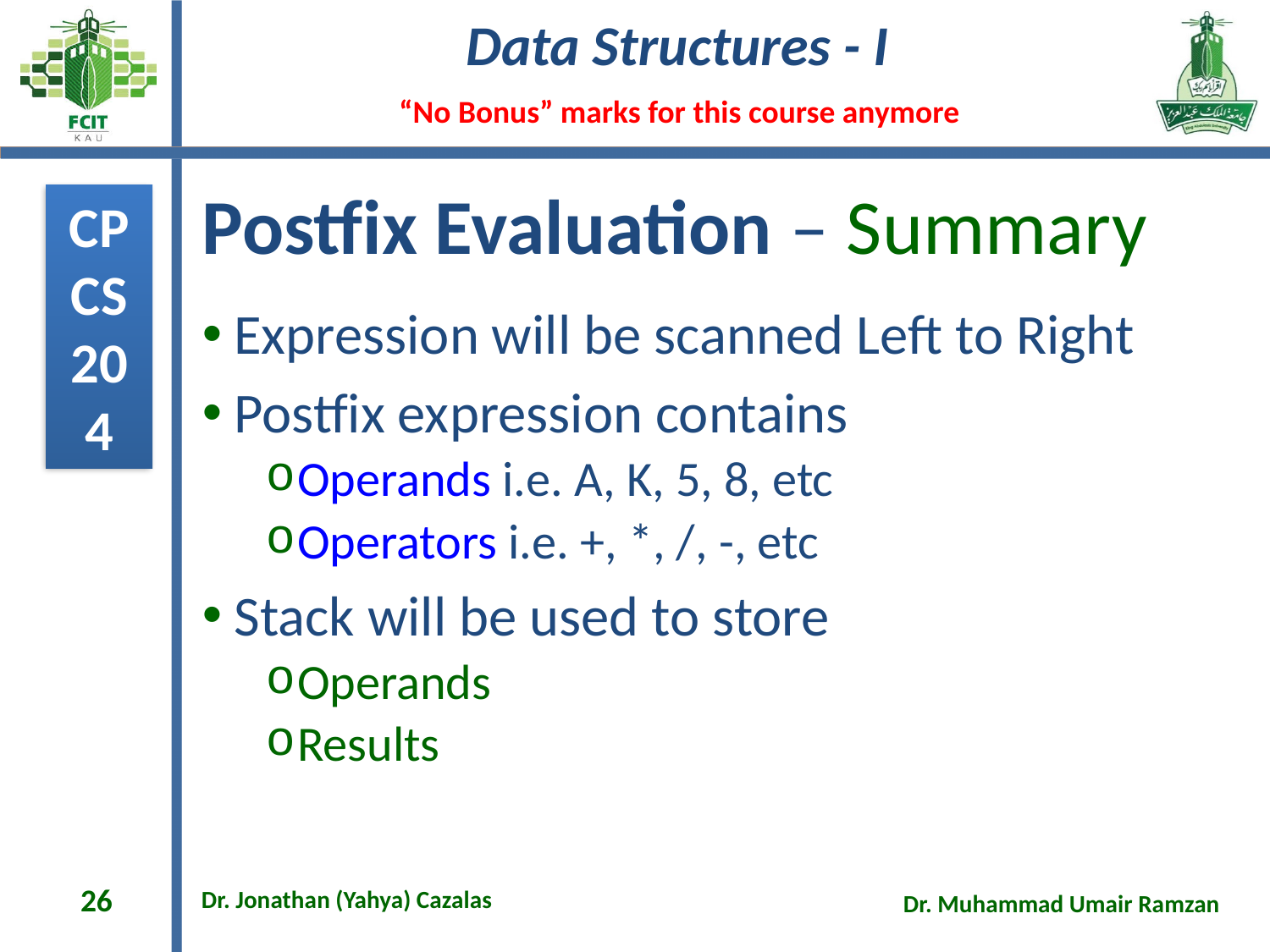

# Postfix Evaluation – Summary
Expression will be scanned Left to Right
Postfix expression contains
Operands i.e. A, K, 5, 8, etc
Operators i.e. +, *, /, -, etc
Stack will be used to store
Operands
Results

26